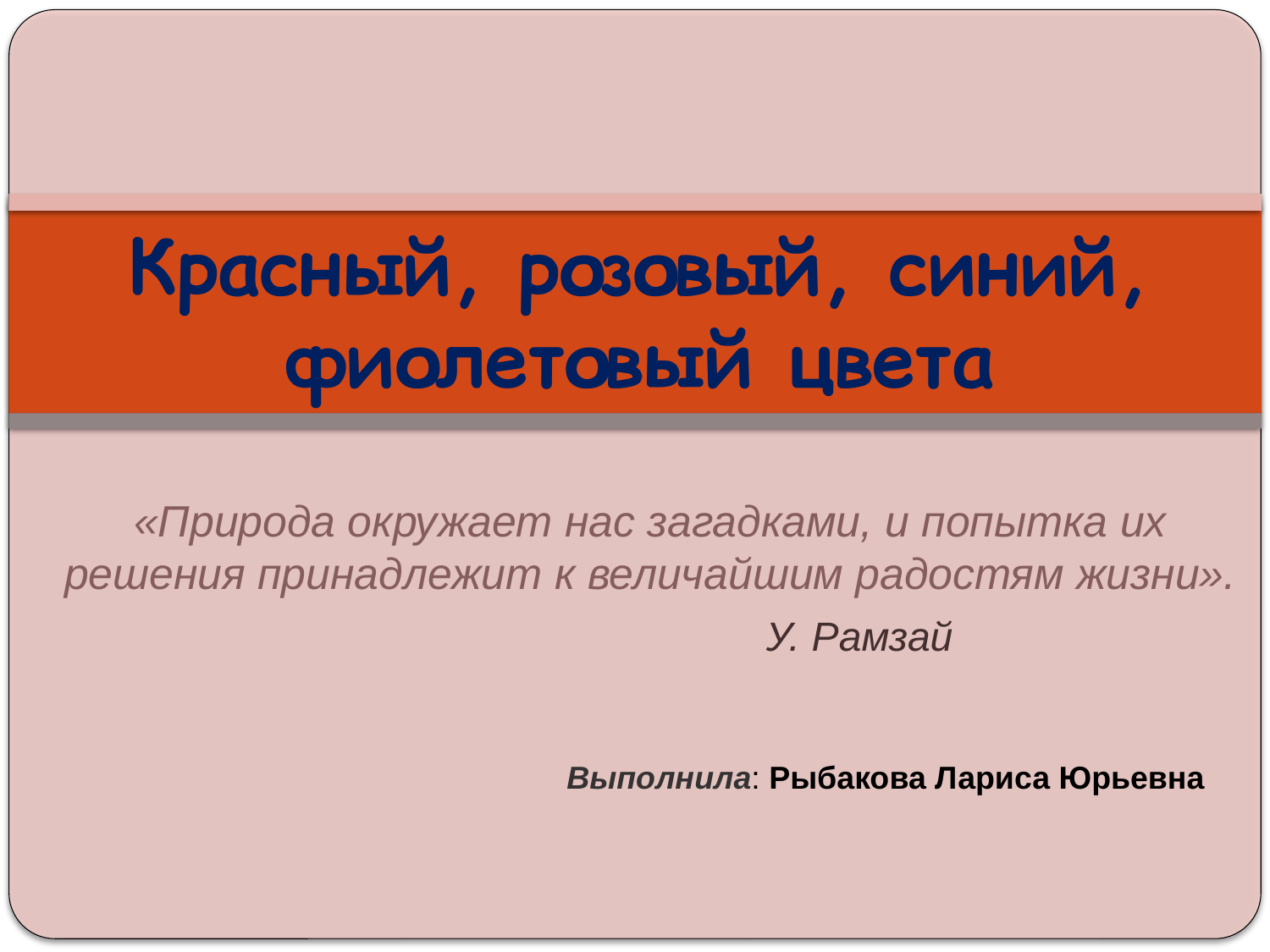

# Красный, розовый, синий, фиолетовый цвета
«Природа окружает нас загадками, и попытка их решения принадлежит к величайшим радостям жизни».
                                  У. Рамзай
Выполнила: Рыбакова Лариса Юрьевна